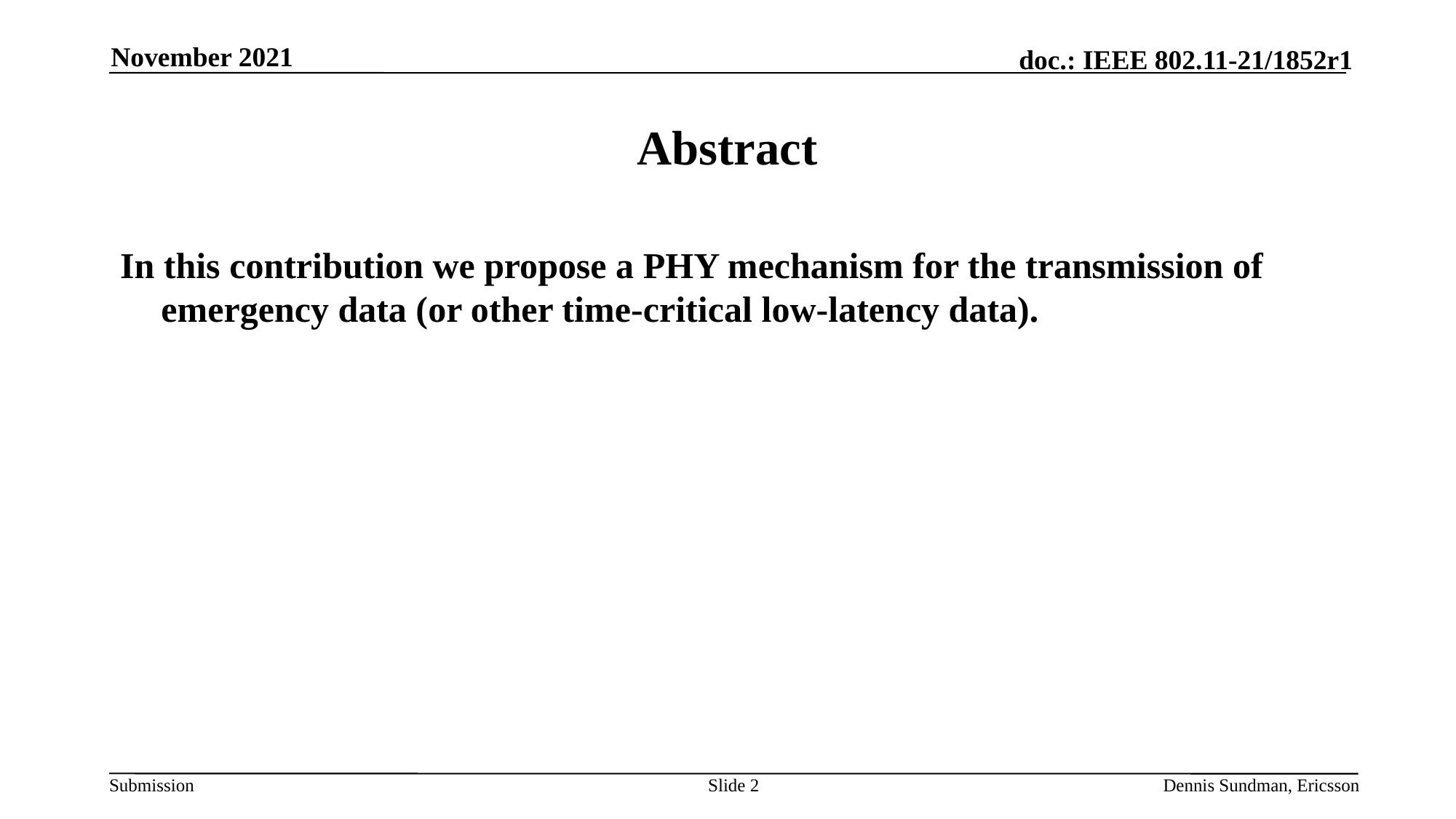

November 2021
# Abstract
In this contribution we propose a PHY mechanism for the transmission of emergency data (or other time-critical low-latency data).
Slide 2
Dennis Sundman, Ericsson